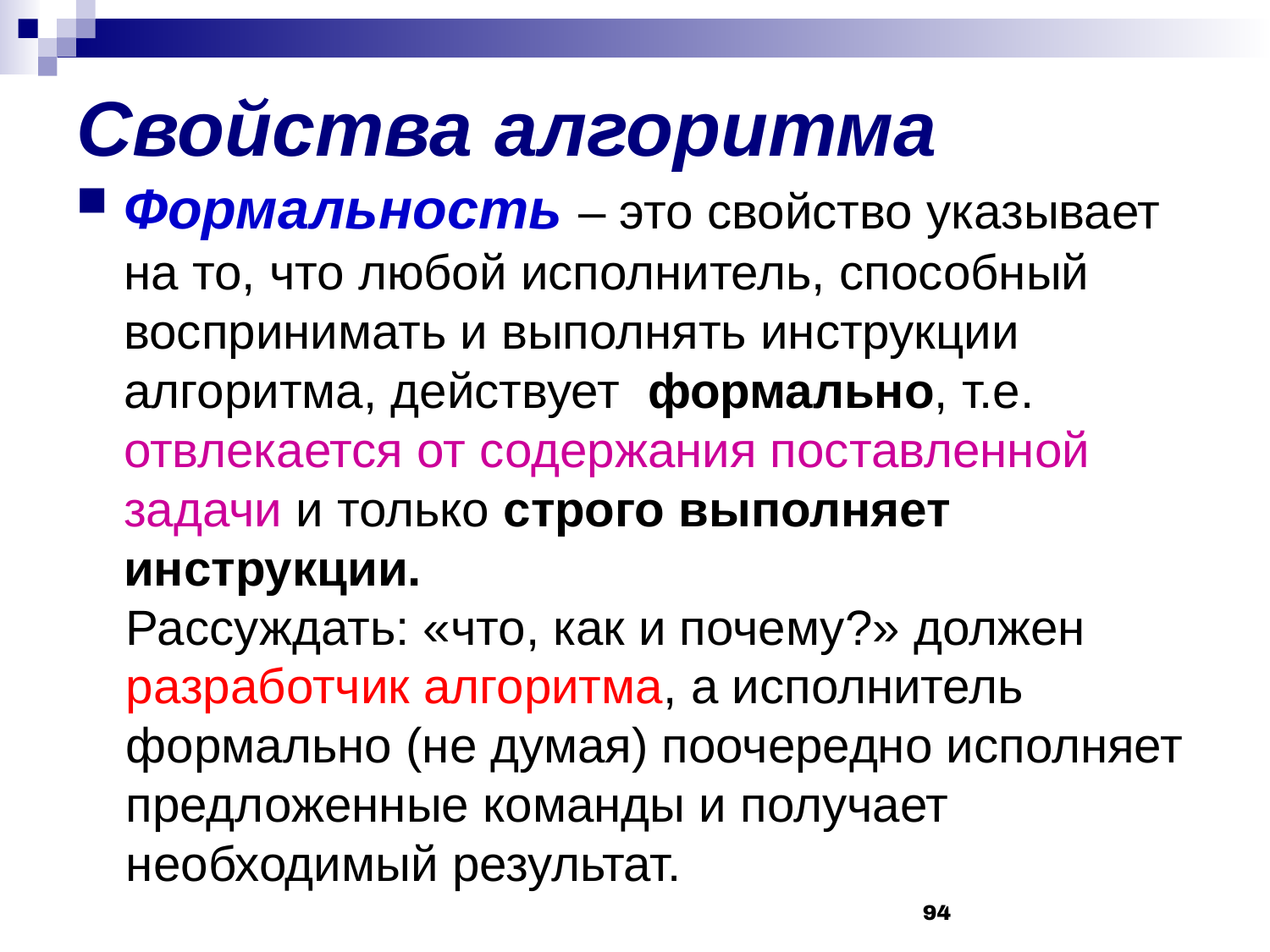

# Свойства алгоритма
Формальность – это свойство указывает на то, что любой исполнитель, способный воспринимать и выполнять инструкции алгоритма, действует  формально, т.е. отвлекается от содержания поставленной задачи и только строго выполняет инструкции.
Рассуждать: «что, как и почему?» должен разработчик алгоритма, а исполнитель формально (не думая) поочередно исполняет предложенные команды и получает необходимый результат.

94